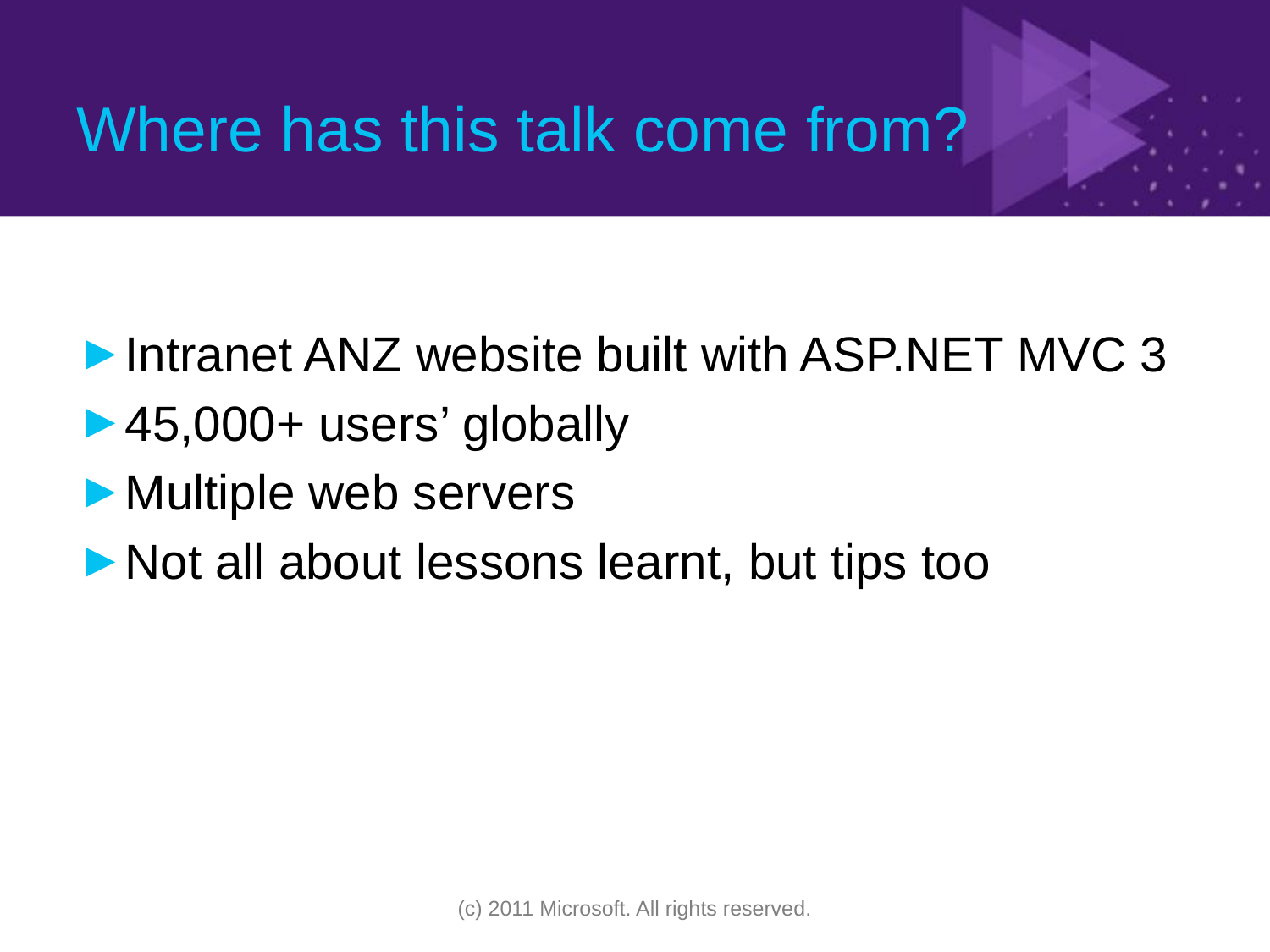

# Where has this talk come from?
Intranet ANZ website built with ASP.NET MVC 3
45,000+ users’ globally
Multiple web servers
Not all about lessons learnt, but tips too
(c) 2011 Microsoft. All rights reserved.